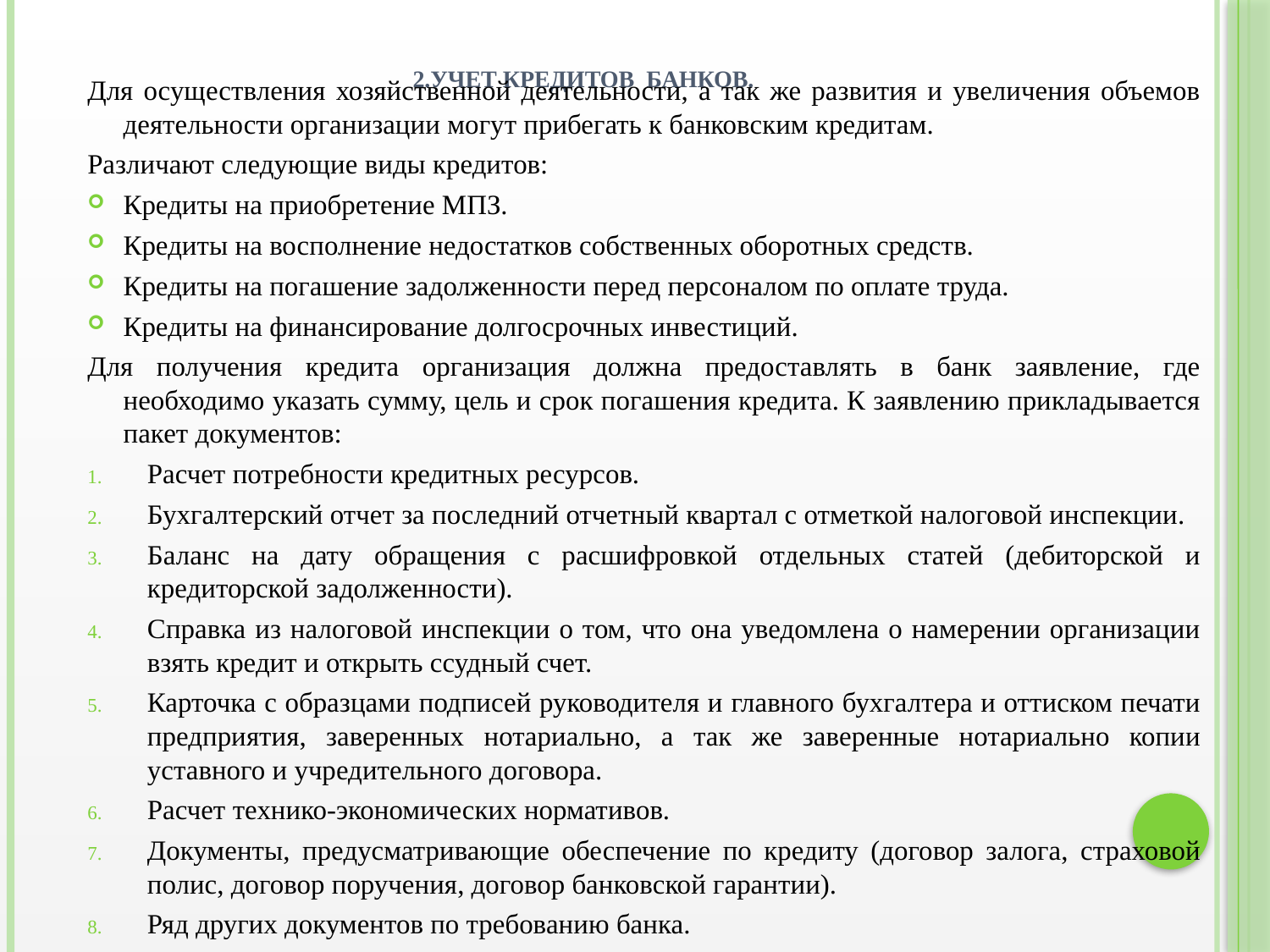

# 2.Учет кредитов  банков.
Для осуществления хозяйственной деятельности, а так же развития и увеличения объемов деятельности организации могут прибегать к банковским кредитам.
Различают следующие виды кредитов:
Кредиты на приобретение МПЗ.
Кредиты на восполнение недостатков собственных оборотных средств.
Кредиты на погашение задолженности перед персоналом по оплате труда.
Кредиты на финансирование долгосрочных инвестиций.
Для получения кредита организация должна предоставлять в банк заявление, где необходимо указать сумму, цель и срок погашения кредита. К заявлению прикладывается пакет документов:
Расчет потребности кредитных ресурсов.
Бухгалтерский отчет за последний отчетный квартал с отметкой налоговой инспекции.
Баланс на дату обращения с расшифровкой отдельных статей (дебиторской и кредиторской задолженности).
Справка из налоговой инспекции о том, что она уведомлена о намерении организации взять кредит и открыть ссудный счет.
Карточка с образцами подписей руководителя и главного бухгалтера и оттиском печати предприятия, заверенных нотариально, а так же заверенные нотариально копии уставного и учредительного договора.
Расчет технико-экономических нормативов.
Документы, предусматривающие обеспечение по кредиту (договор залога, страховой полис, договор поручения, договор банковской гарантии).
Ряд других документов по требованию банка.